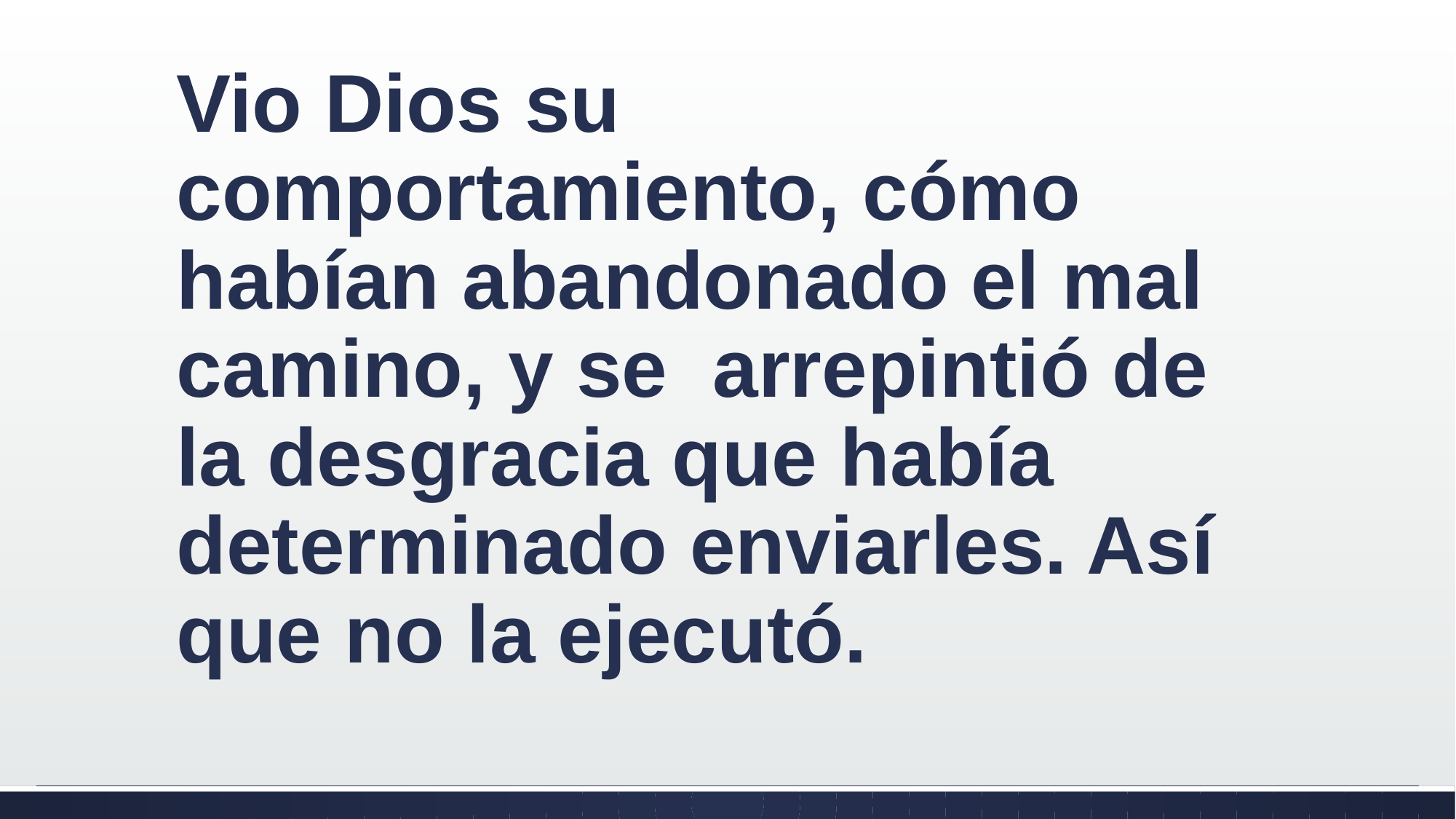

#
Vio Dios su comportamiento, cómo habían abandonado el mal camino, y se  arrepintió de la desgracia que había determinado enviarles. Así que no la ejecutó.